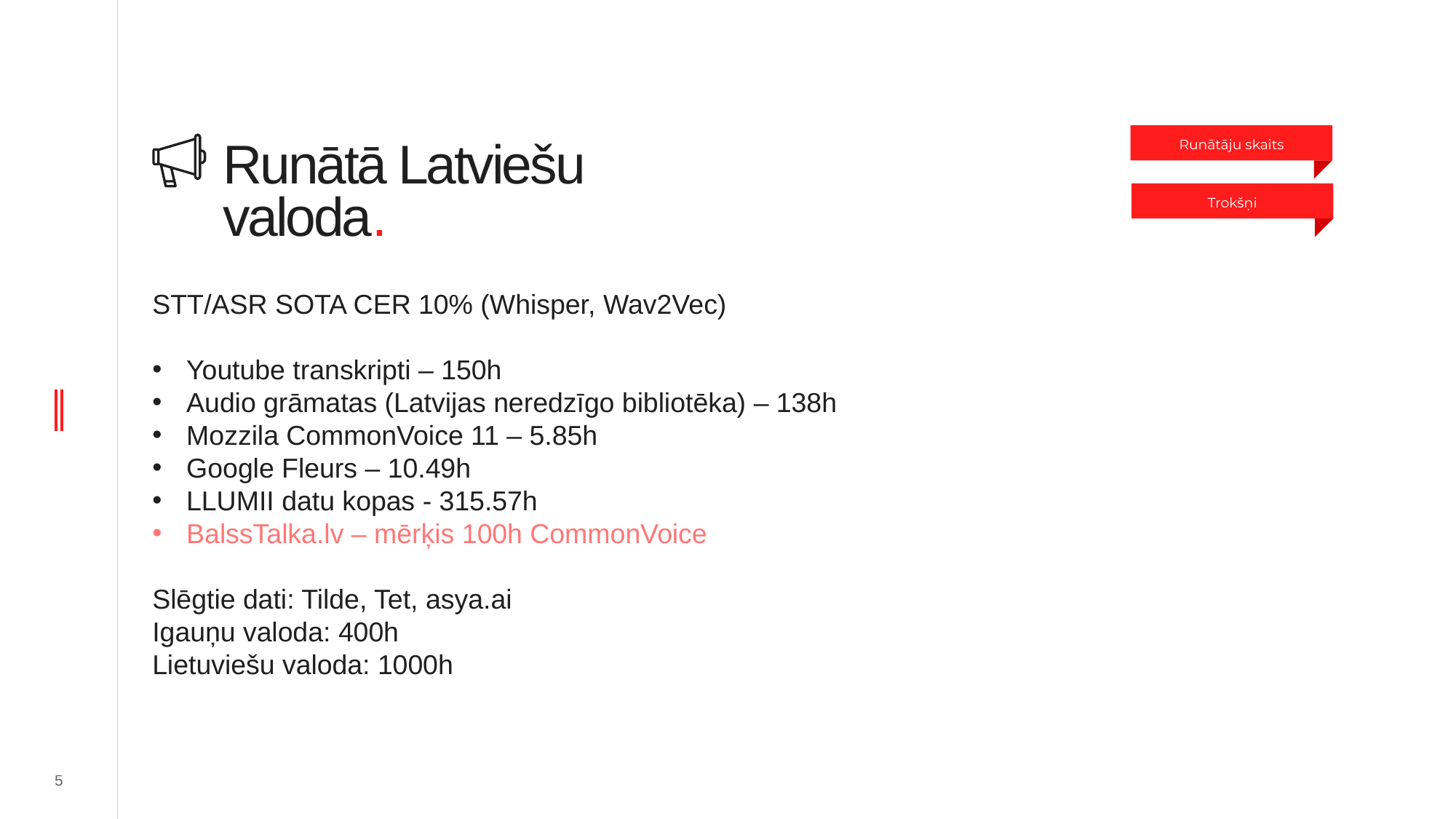

# Runātā Latviešu valoda.
Runātāju skaits

Trokšņi

STT/ASR SOTA CER 10% (Whisper, Wav2Vec)
Youtube transkripti – 150h
Audio grāmatas (Latvijas neredzīgo bibliotēka) – 138h
Mozzila CommonVoice 11 – 5.85h
Google Fleurs – 10.49h
LLUMII datu kopas - 315.57h
BalssTalka.lv – mērķis 100h CommonVoice

Slēgtie dati: Tilde, Tet, asya.ai
Igauņu valoda: 400h
Lietuviešu valoda: 1000h

5